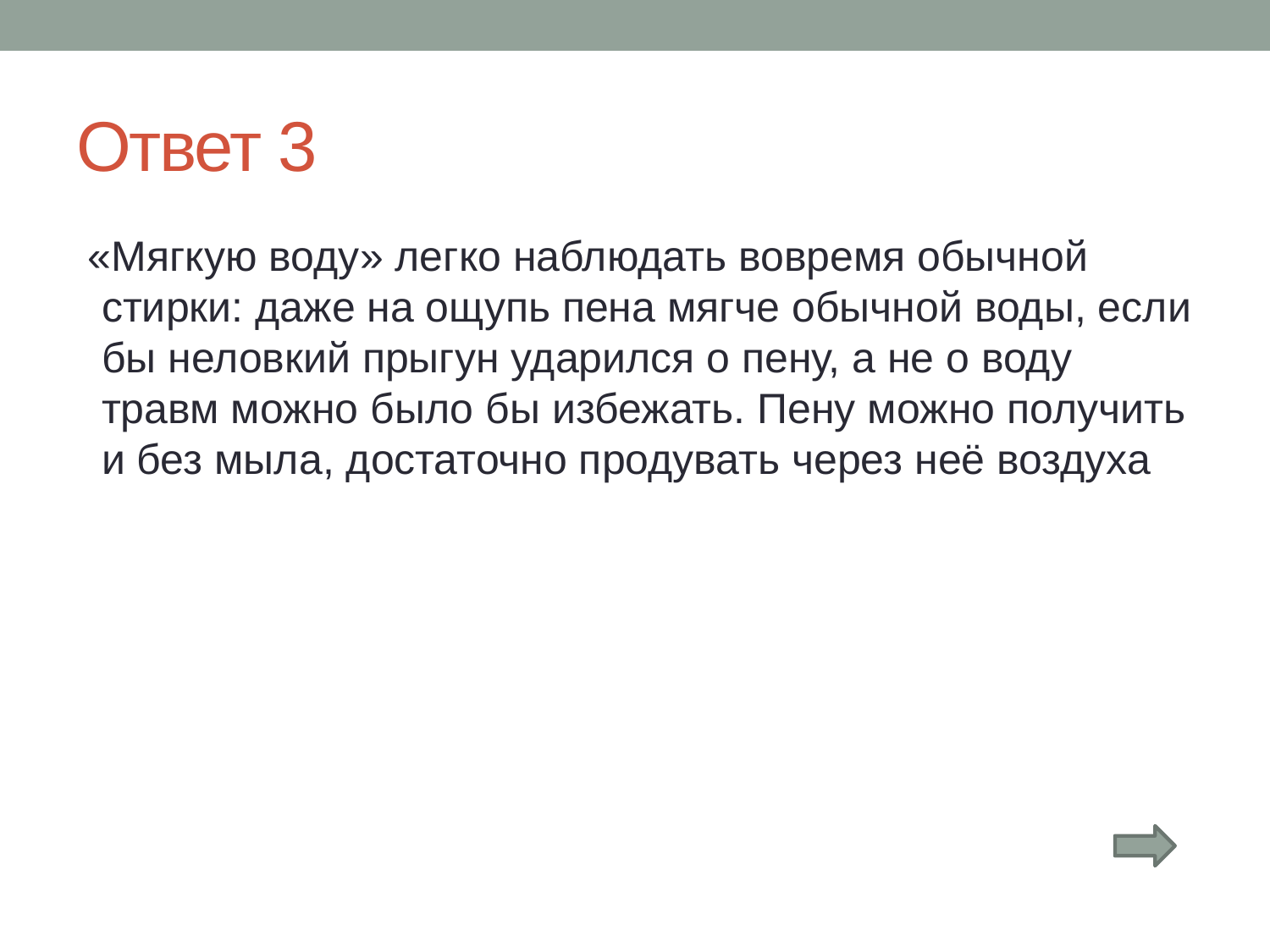

# Ответ 3
 «Мягкую воду» легко наблюдать вовремя обычной стирки: даже на ощупь пена мягче обычной воды, если бы неловкий прыгун ударился о пену, а не о воду травм можно было бы избежать. Пену можно получить и без мыла, достаточно продувать через неё воздуха